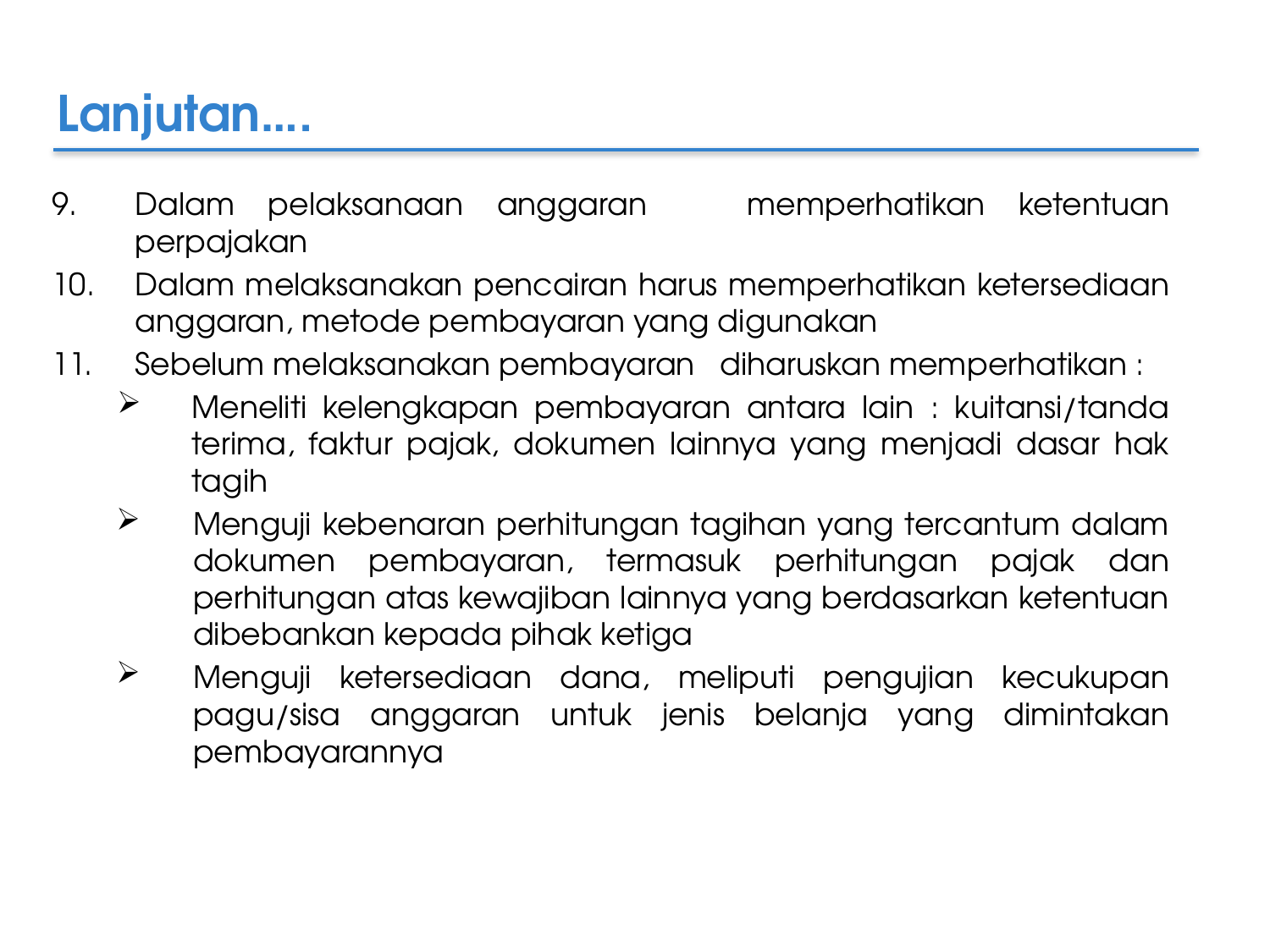

Lanjutan….
Dalam pelaksanaan anggaran   memperhatikan ketentuan perpajakan
Dalam melaksanakan pencairan harus memperhatikan ketersediaan anggaran, metode pembayaran yang digunakan
Sebelum melaksanakan pembayaran   diharuskan memperhatikan :
Meneliti kelengkapan pembayaran antara lain : kuitansi/tanda terima, faktur pajak, dokumen lainnya yang menjadi dasar hak tagih
Menguji kebenaran perhitungan tagihan yang tercantum dalam dokumen pembayaran, termasuk perhitungan pajak dan perhitungan atas kewajiban lainnya yang berdasarkan ketentuan dibebankan kepada pihak ketiga
Menguji ketersediaan dana, meliputi pengujian kecukupan pagu/sisa anggaran untuk jenis belanja yang dimintakan pembayarannya